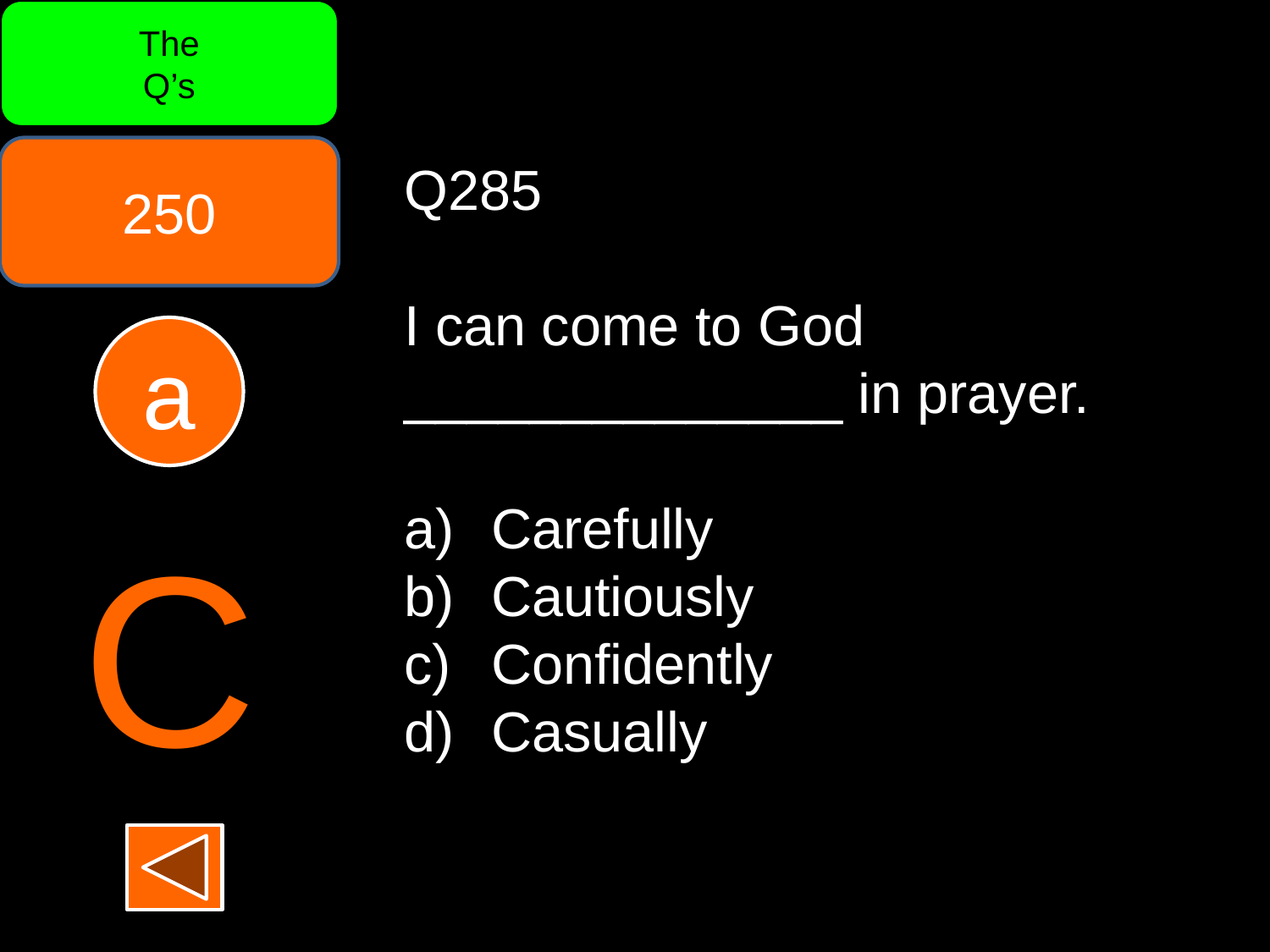

The
Q’s
250
Q285
I can come to God
______________ in prayer.

 Carefully
 Cautiously
 Confidently
 Casually
a
C